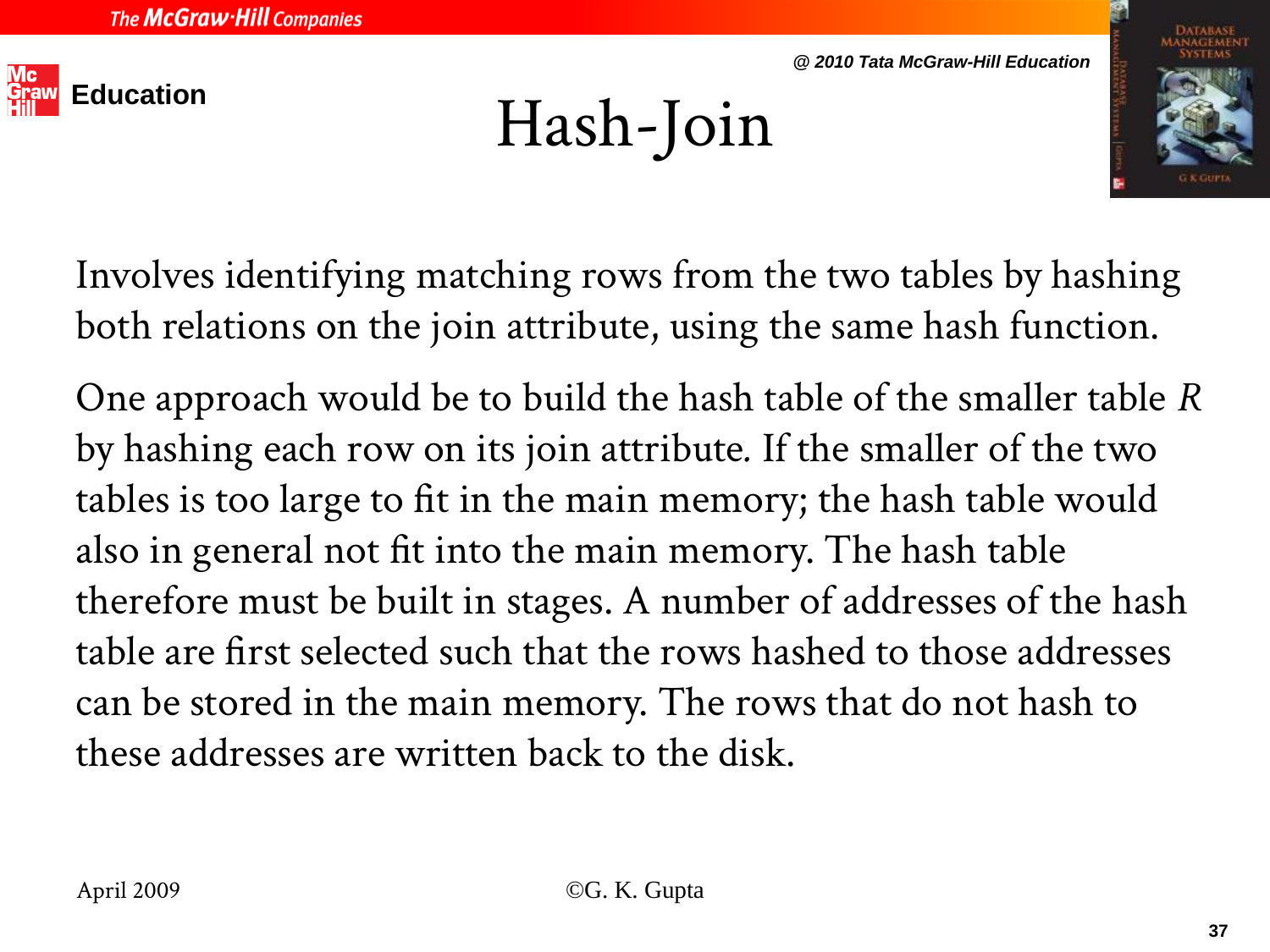

# Hash-Join
Involves identifying matching rows from the two tables by hashing both relations on the join attribute, using the same hash function.
One approach would be to build the hash table of the smaller table R by hashing each row on its join attribute. If the smaller of the two tables is too large to fit in the main memory; the hash table would also in general not fit into the main memory. The hash table therefore must be built in stages. A number of addresses of the hash table are first selected such that the rows hashed to those addresses can be stored in the main memory. The rows that do not hash to these addresses are written back to the disk.

April 2009
©G. K. Gupta